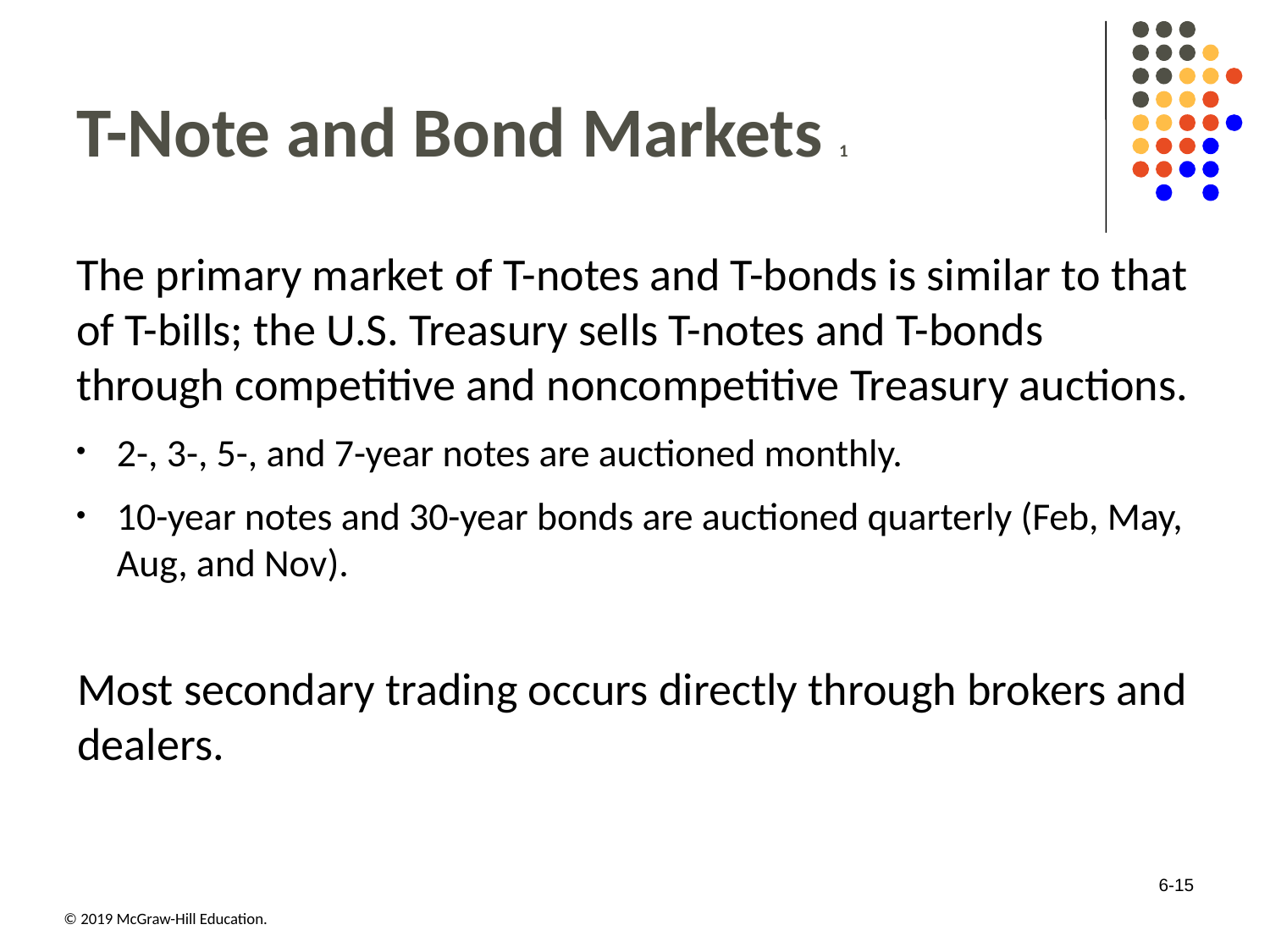

# T-Note and Bond Markets 1
The primary market of T-notes and T-bonds is similar to that of T-bills; the U.S. Treasury sells T-notes and T-bonds through competitive and noncompetitive Treasury auctions.
2-, 3-, 5-, and 7-year notes are auctioned monthly.
10-year notes and 30-year bonds are auctioned quarterly (Feb, May, Aug, and Nov).
Most secondary trading occurs directly through brokers and dealers.
6-15